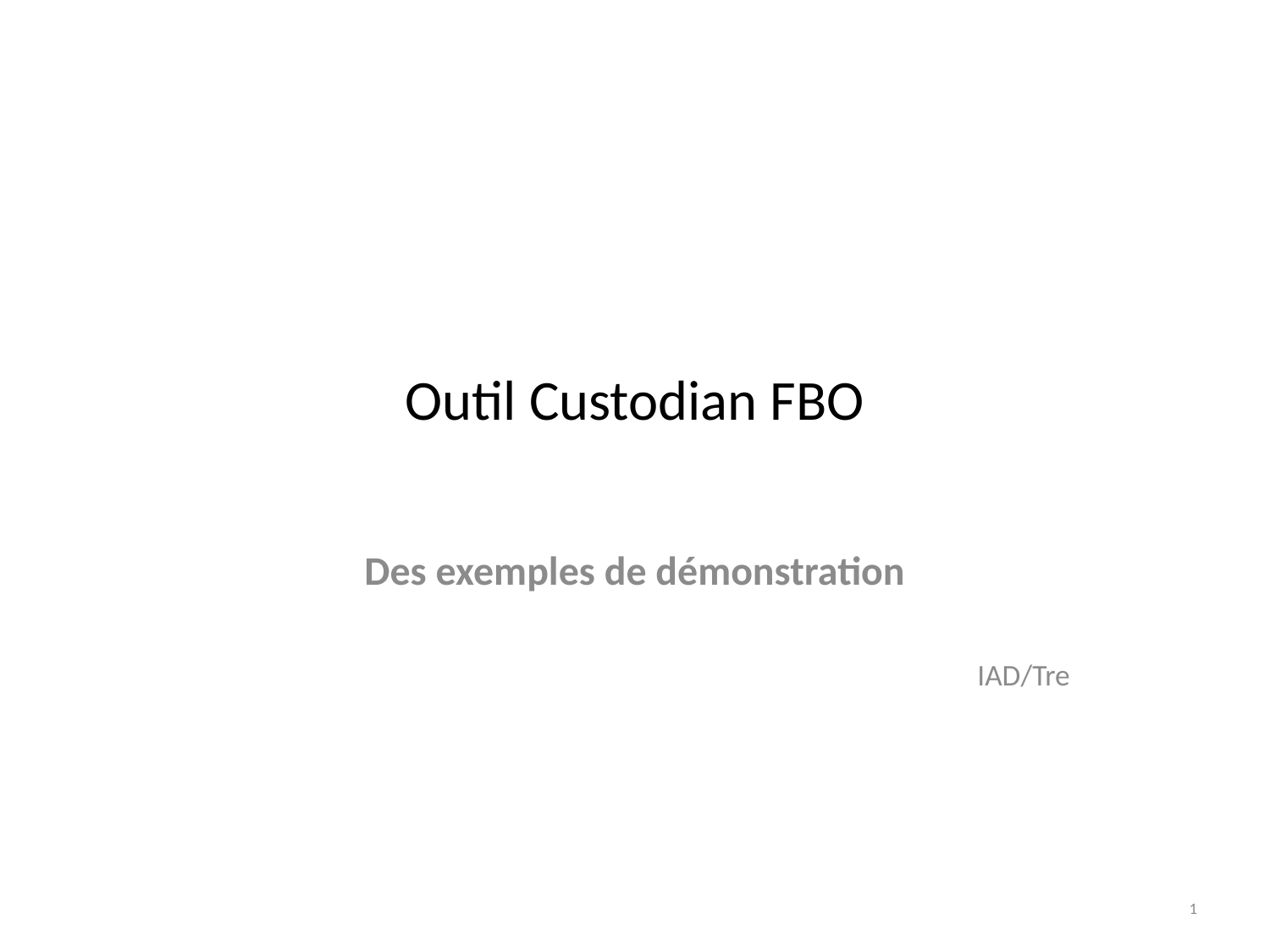

# Outil Custodian FBO
Des exemples de démonstration

 IAD/Tre
1